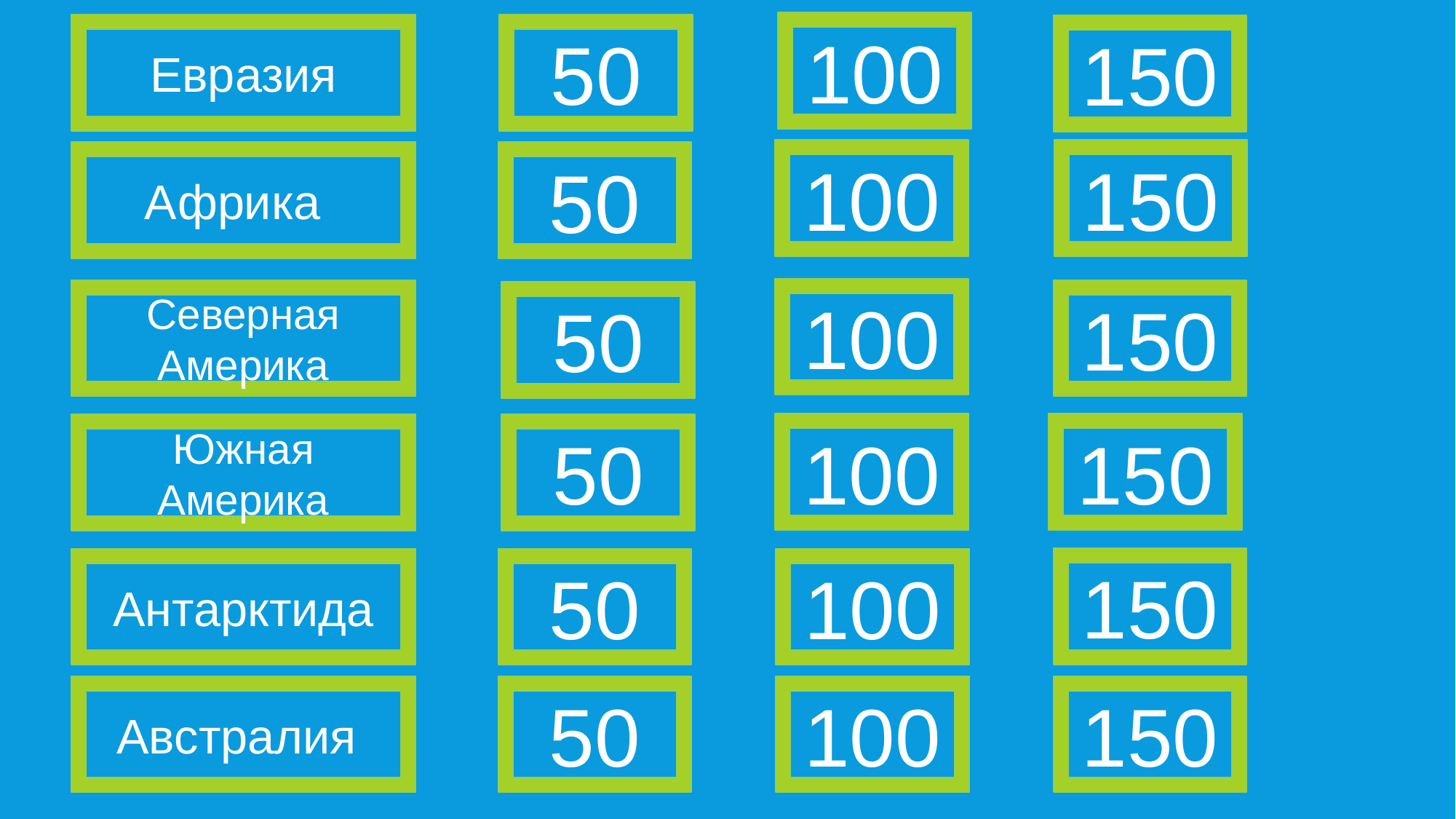

100
Евразия
50
150
100
150
Африка
50
100
150
Северная Америка
50
150
100
50
Южная Америка
150
100
50
Антарктида
100
150
50
Австралия